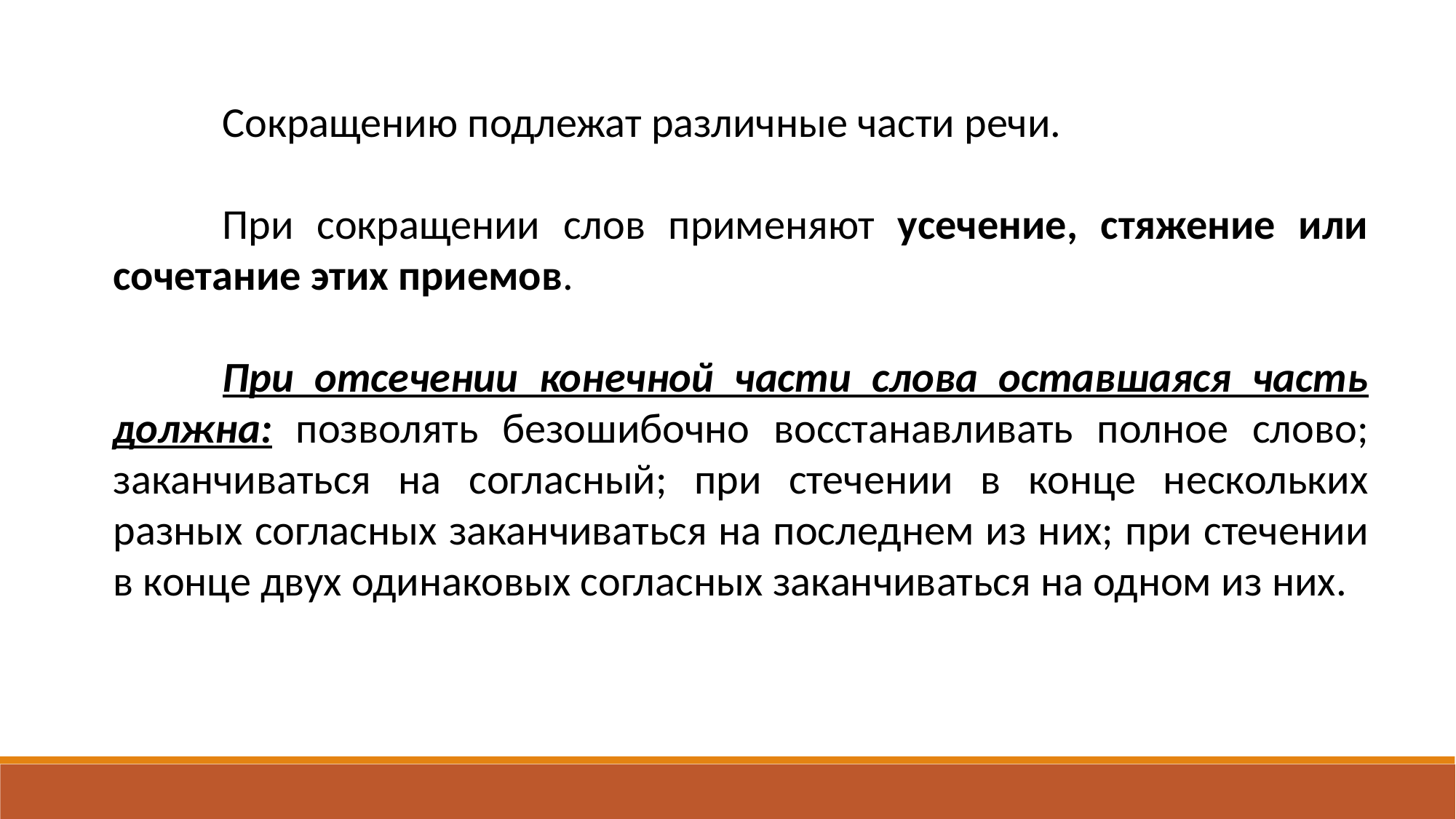

Сокращению подлежат различные части речи.

	При сокращении слов применяют усечение, стяжение или сочетание этих приемов.

	При отсечении конечной части слова оставшаяся часть должна: позволять безошибочно восстанавливать полное слово; заканчиваться на согласный; при стечении в конце нескольких разных согласных заканчиваться на последнем из них; при стечении в конце двух одинаковых согласных заканчиваться на одном из них.